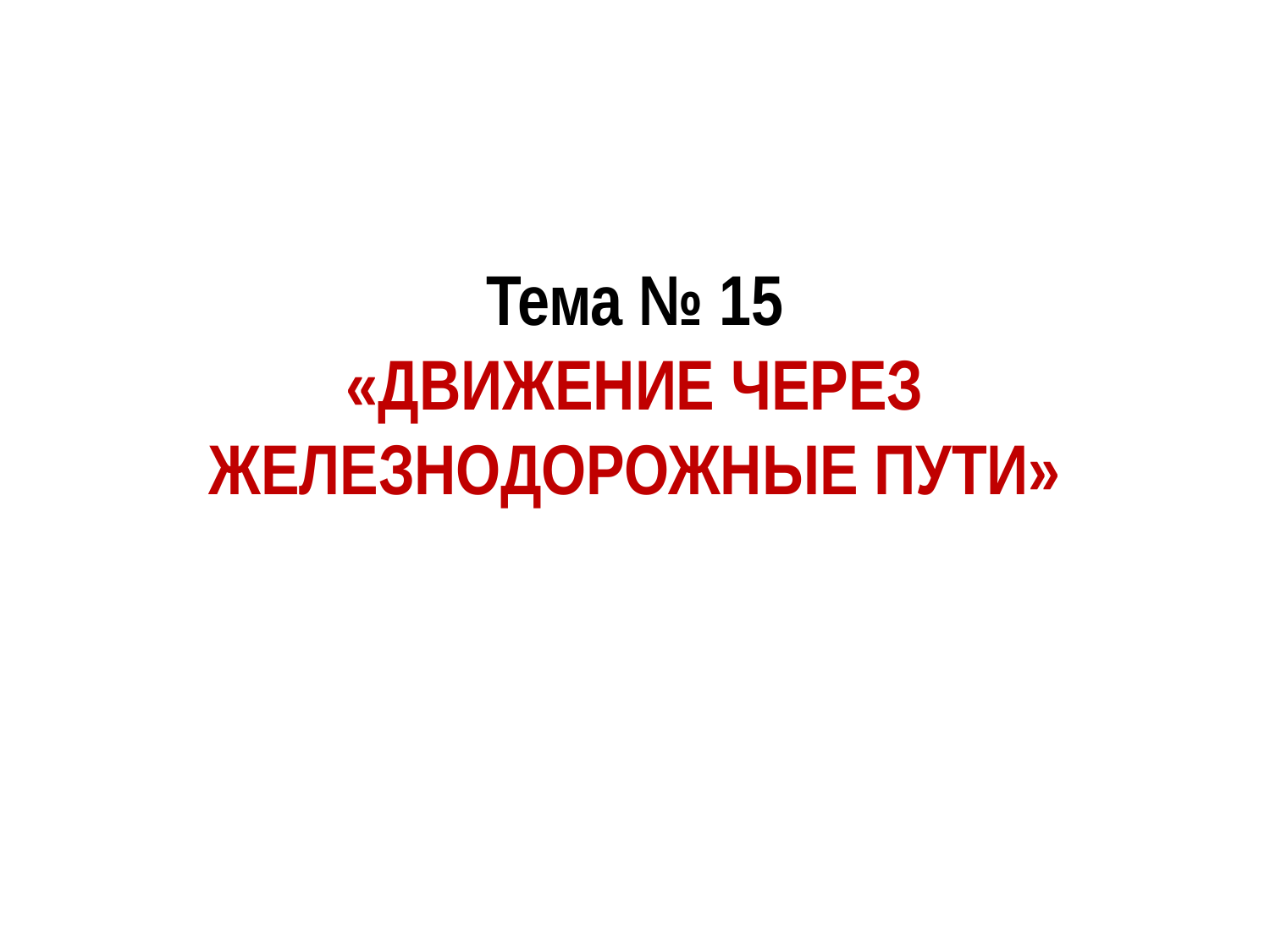

# Тема № 15 «ДВИЖЕНИЕ ЧЕРЕЗ ЖЕЛЕЗНОДОРОЖНЫЕ ПУТИ»